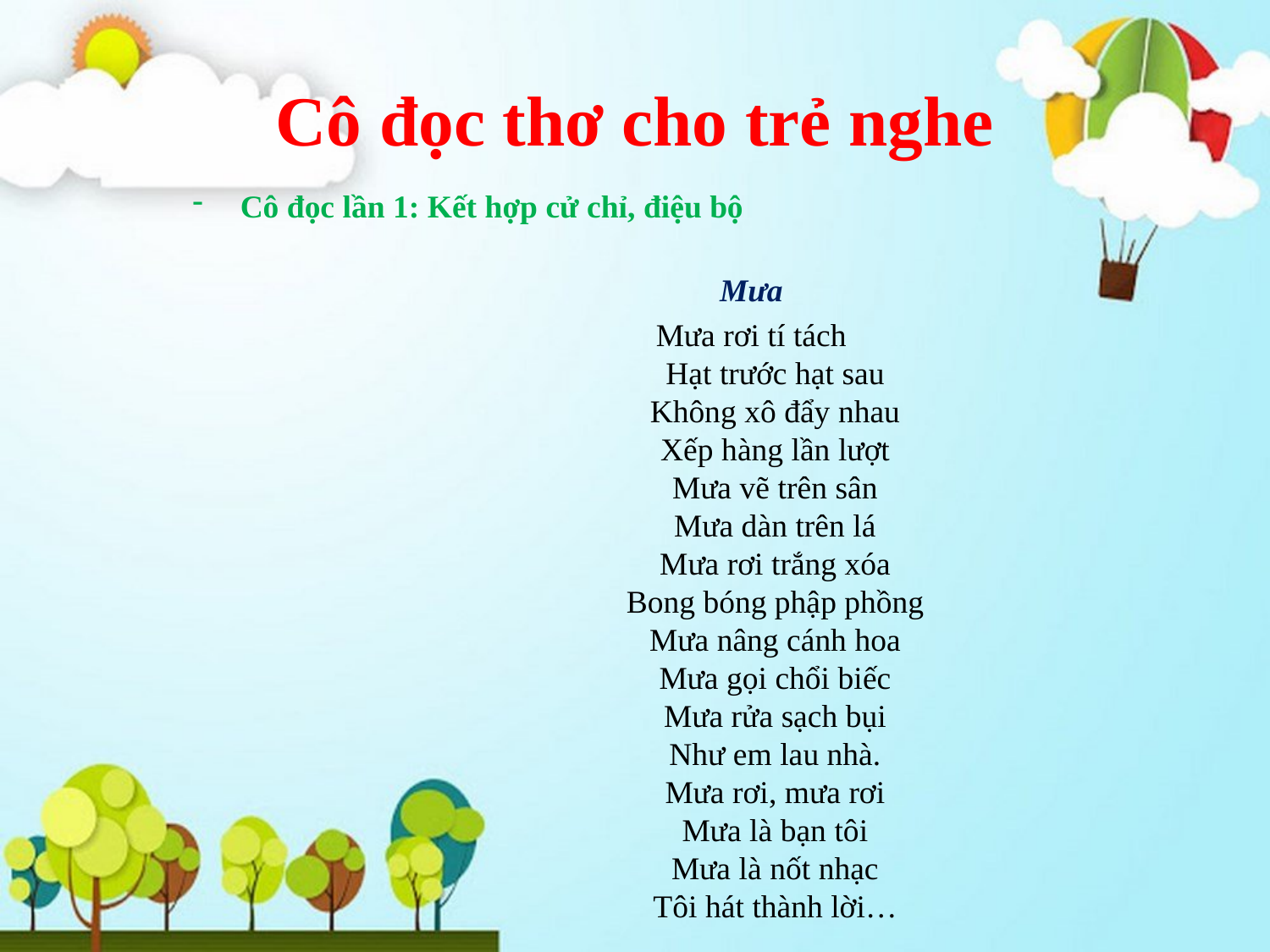

# Cô đọc thơ cho trẻ nghe
Cô đọc lần 1: Kết hợp cử chỉ, điệu bộ

Mưa
Mưa rơi tí tách
Hạt trước hạt sau
Không xô đẩy nhau
Xếp hàng lần lượt
Mưa vẽ trên sân
Mưa dàn trên lá
Mưa rơi trắng xóa
Bong bóng phập phồng
Mưa nâng cánh hoa
Mưa gọi chổi biếc
Mưa rửa sạch bụi
Như em lau nhà.
Mưa rơi, mưa rơi
Mưa là bạn tôi
Mưa là nốt nhạc
Tôi hát thành lời…